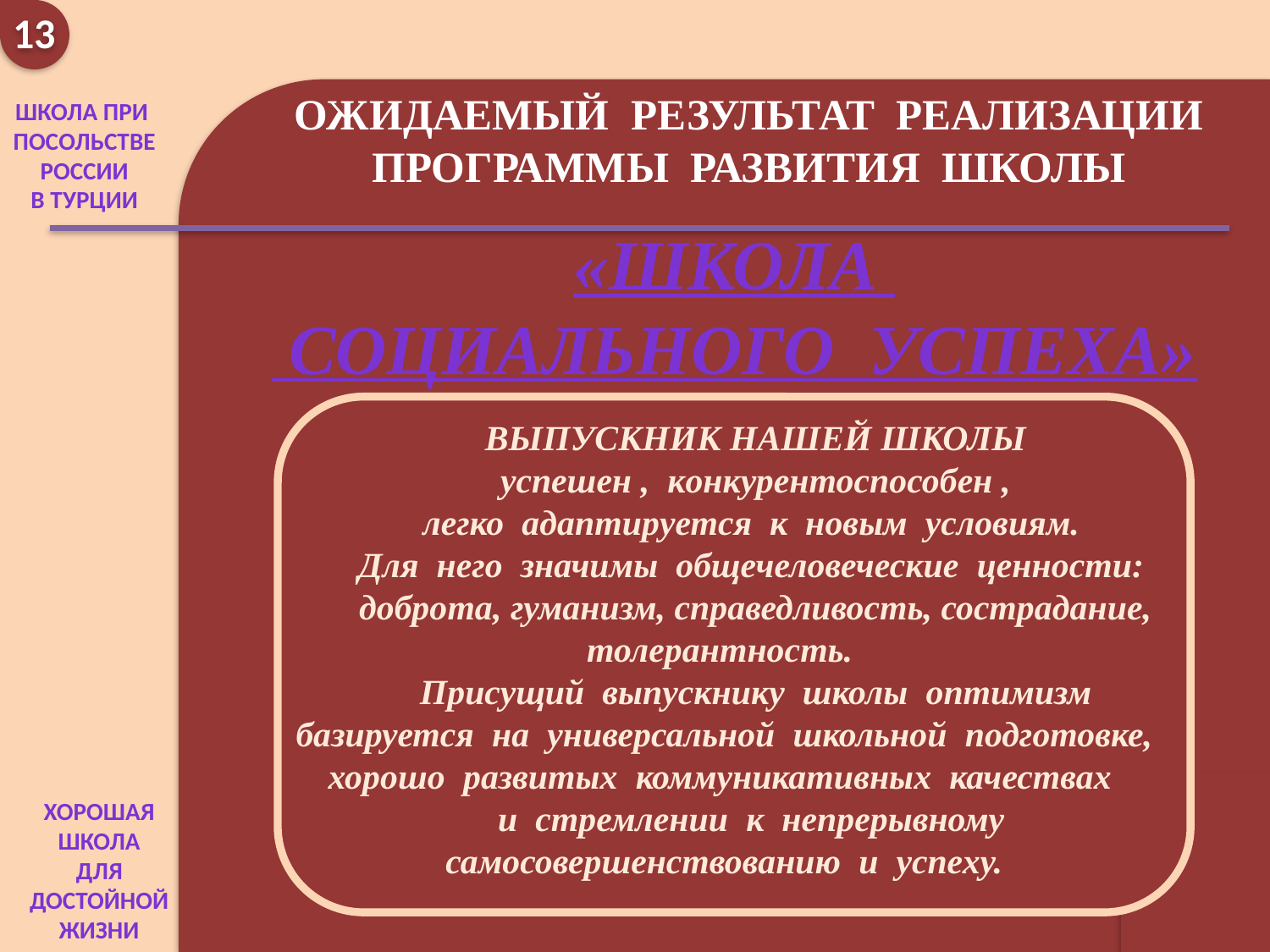

13

ОЖИДАЕМЫЙ  РЕЗУЛЬТАТ  РЕАЛИЗАЦИИ ПРОГРАММЫ  РАЗВИТИЯ  ШКОЛЫ
Школа при
Посольстве
России
В Турции

«Школа
 социального  успеха»

ВЫПУСКНИК НАШЕЙ ШКОЛЫ
успешен ,  конкурентоспособен ,
легко  адаптируется  к  новым  условиям.
Для  него  значимы  общечеловеческие  ценности:
доброта, гуманизм, справедливость, сострадание, толерантность.
Присущий  выпускнику  школы  оптимизм базируется  на  универсальной  школьной  подготовке, хорошо  развитых  коммуникативных  качествах
и  стремлении  к  непрерывному  самосовершенствованию  и  успеху.
Хорошая школа для достойной жизни
Хорошая
Школа
Для
Достойной
жизни